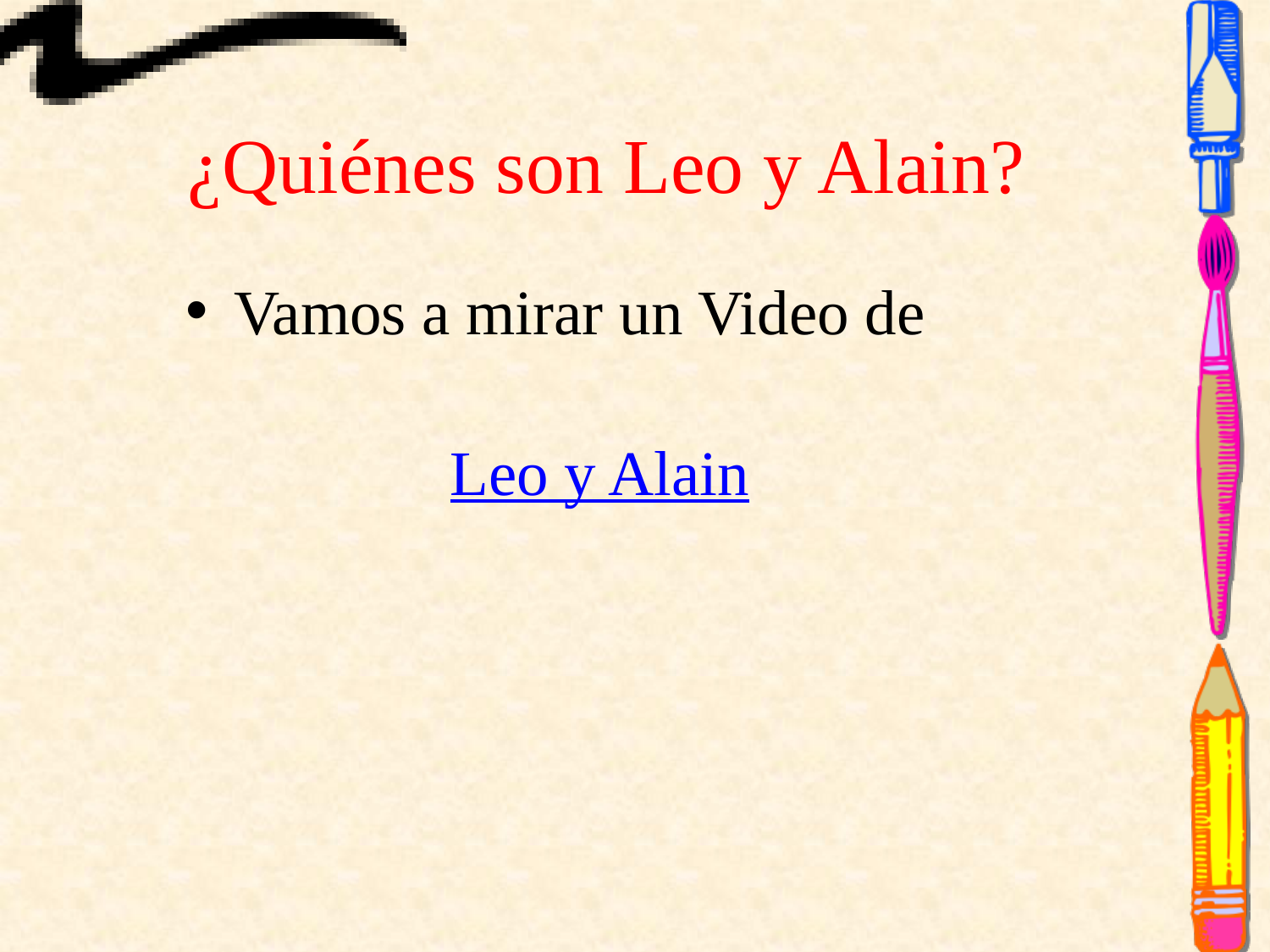

# ¿Quiénes son Leo y Alain?
Vamos a mirar un Video de
Leo y Alain